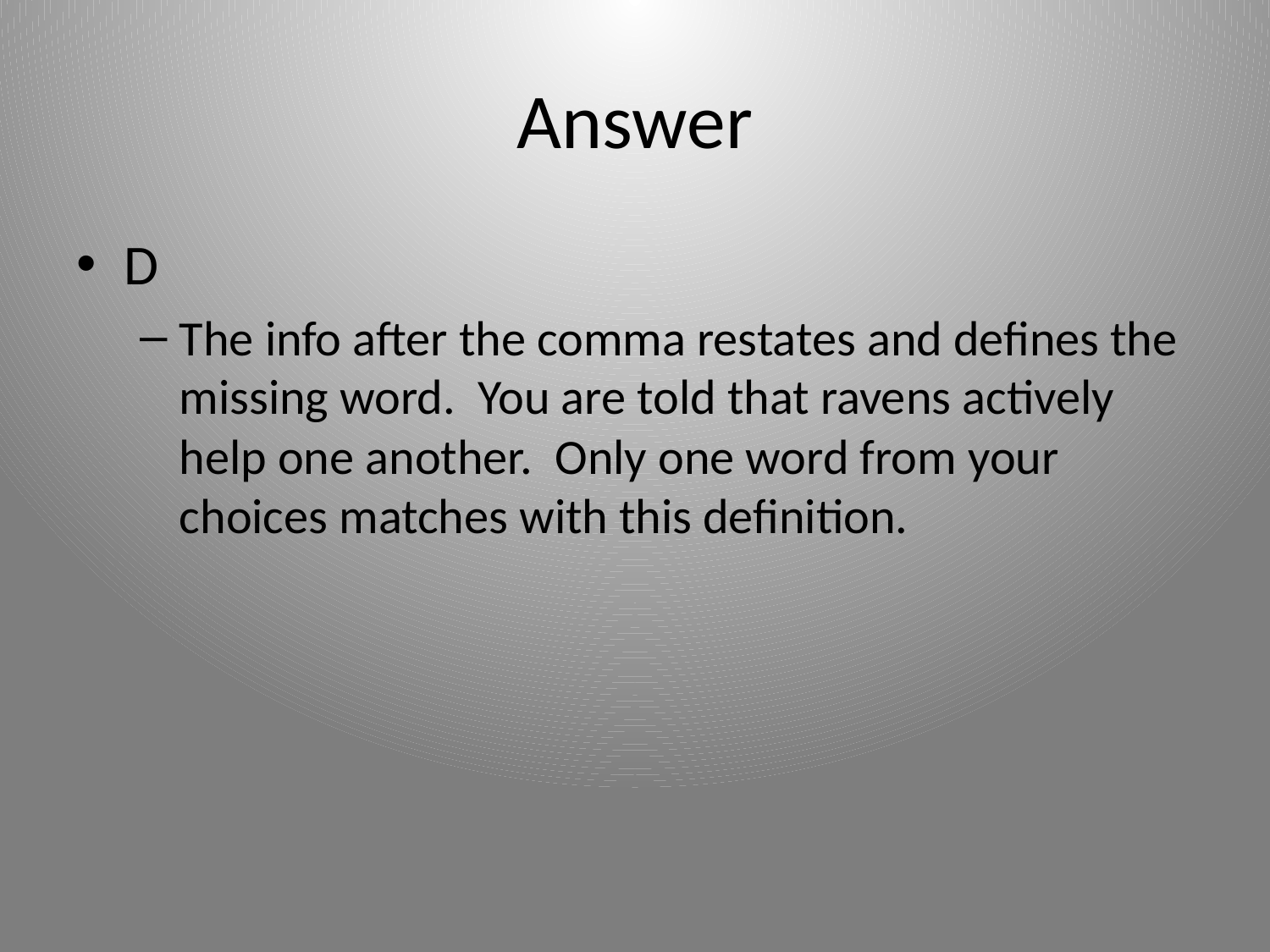

# Answer
D
The info after the comma restates and defines the missing word.  You are told that ravens actively help one another.  Only one word from your choices matches with this definition.